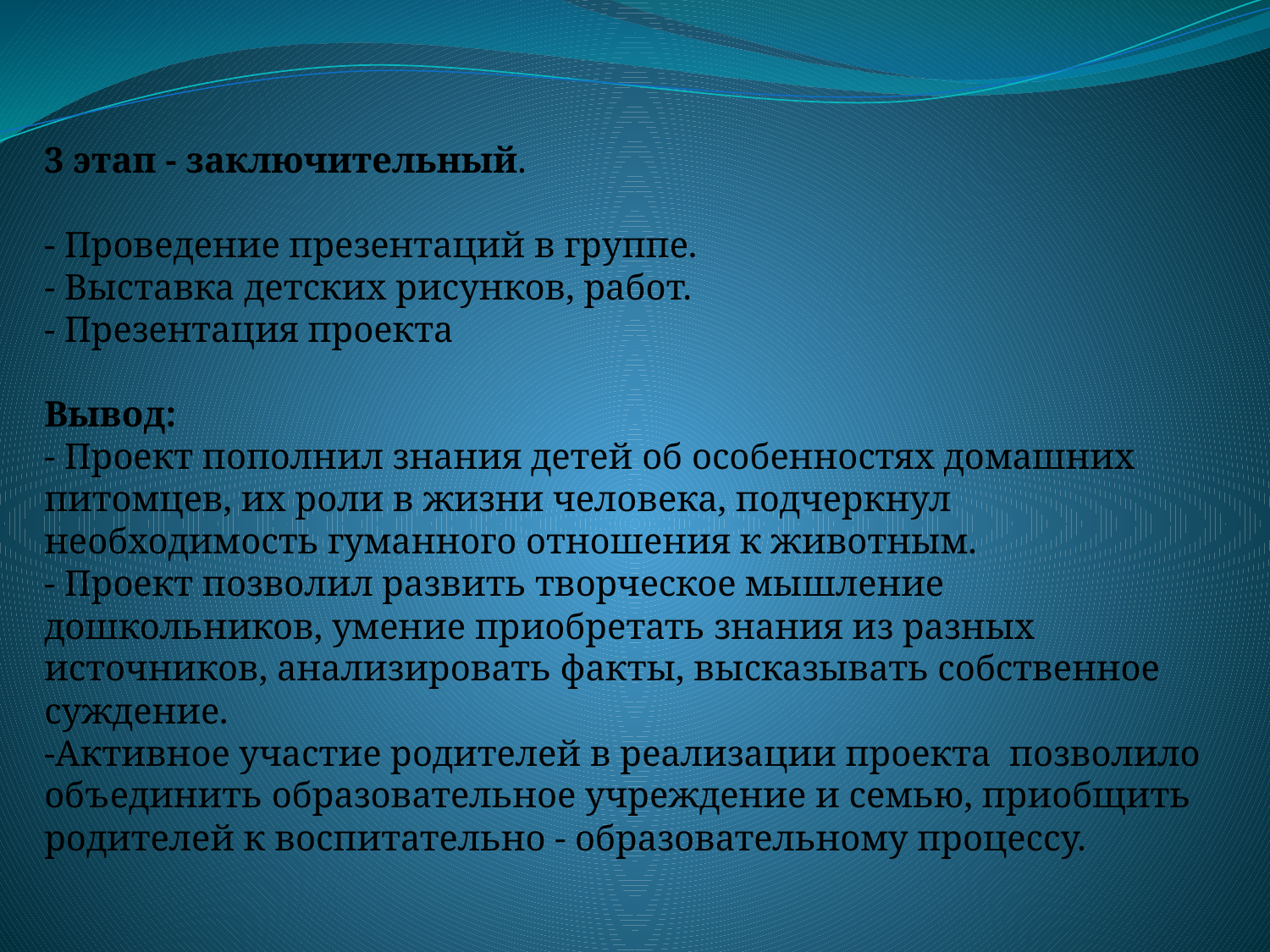

3 этап - заключительный.

- Проведение презентаций в группе.
- Выставка детских рисунков, работ.
- Презентация проекта

Вывод:
- Проект пополнил знания детей об особенностях домашних питомцев, их роли в жизни человека, подчеркнул необходимость гуманного отношения к животным.
- Проект позволил развить творческое мышление дошкольников, умение приобретать знания из разных источников, анализировать факты, высказывать собственное суждение.
-Активное участие родителей в реализации проекта  позволило объединить образовательное учреждение и семью, приобщить родителей к воспитательно - образовательному процессу.